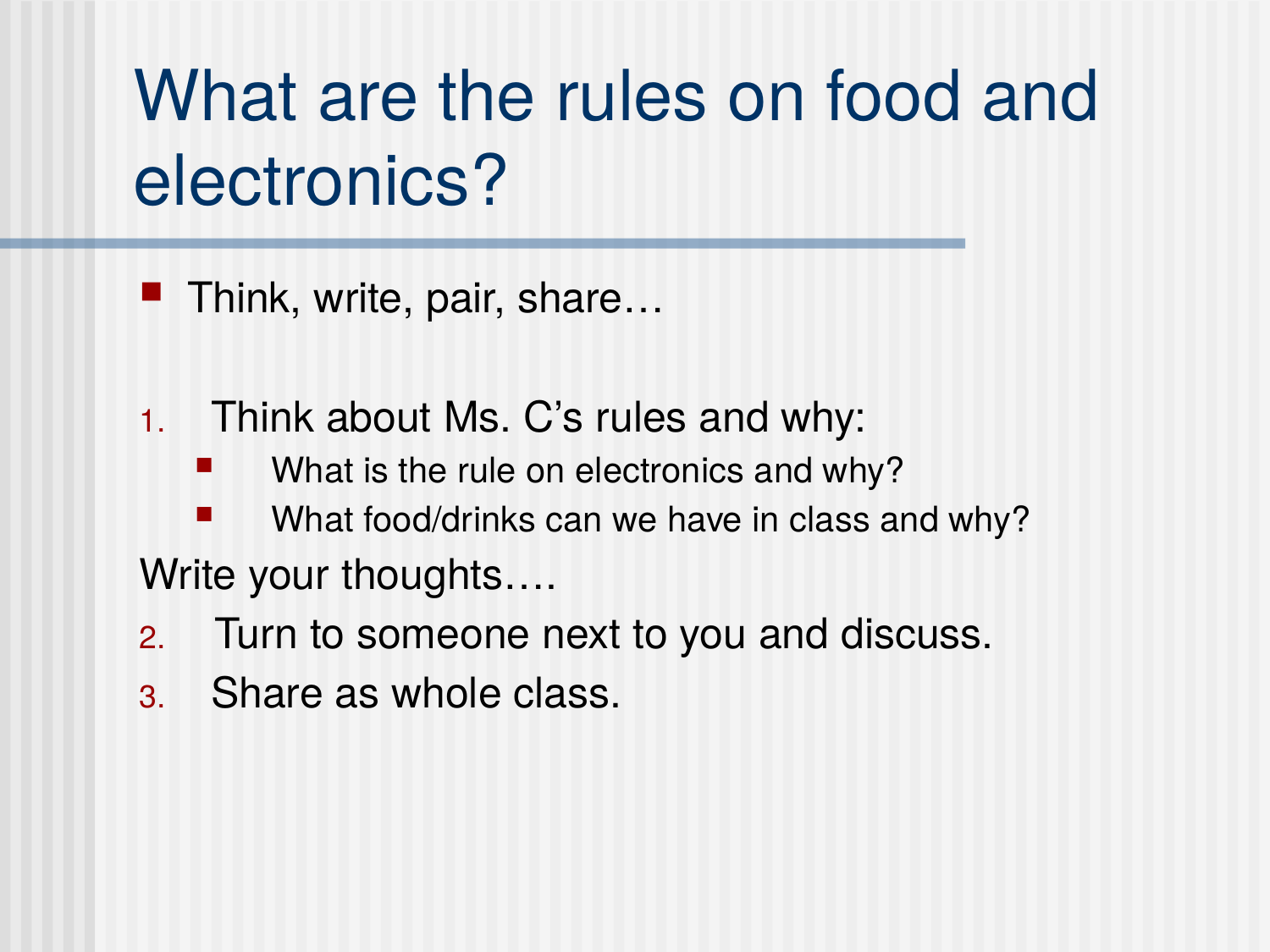

# What are the rules on food and electronics?
Think, write, pair, share…

Think about Ms. C’s rules and why:
What is the rule on electronics and why?
What food/drinks can we have in class and why?
Write your thoughts….
 Turn to someone next to you and discuss.
Share as whole class.